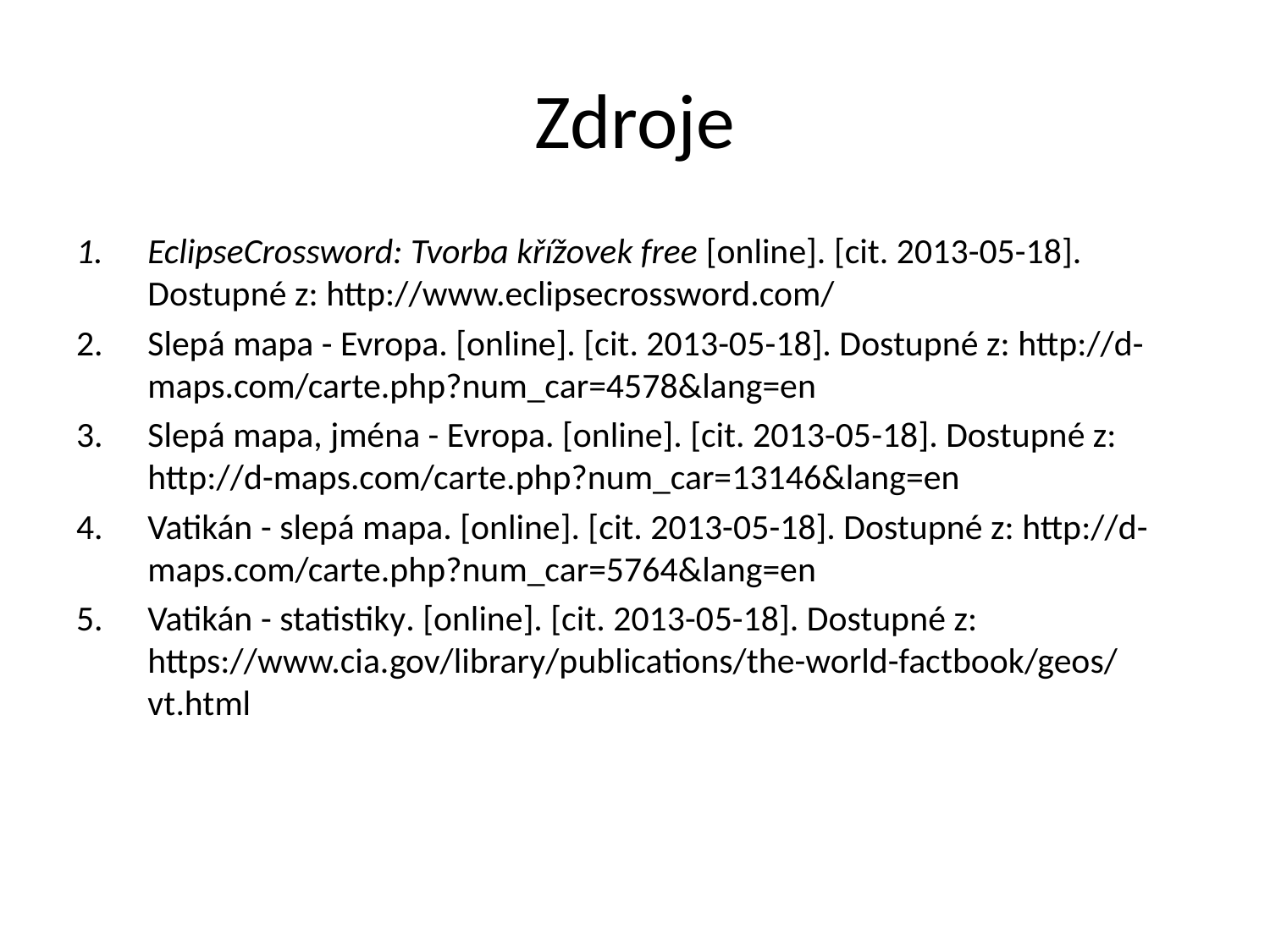

# Zdroje
EclipseCrossword: Tvorba křížovek free [online]. [cit. 2013-05-18]. Dostupné z: http://www.eclipsecrossword.com/
Slepá mapa - Evropa. [online]. [cit. 2013-05-18]. Dostupné z: http://d-maps.com/carte.php?num_car=4578&lang=en
Slepá mapa, jména - Evropa. [online]. [cit. 2013-05-18]. Dostupné z: http://d-maps.com/carte.php?num_car=13146&lang=en
Vatikán - slepá mapa. [online]. [cit. 2013-05-18]. Dostupné z: http://d-maps.com/carte.php?num_car=5764&lang=en
Vatikán - statistiky. [online]. [cit. 2013-05-18]. Dostupné z: https://www.cia.gov/library/publications/the-world-factbook/geos/ vt.html